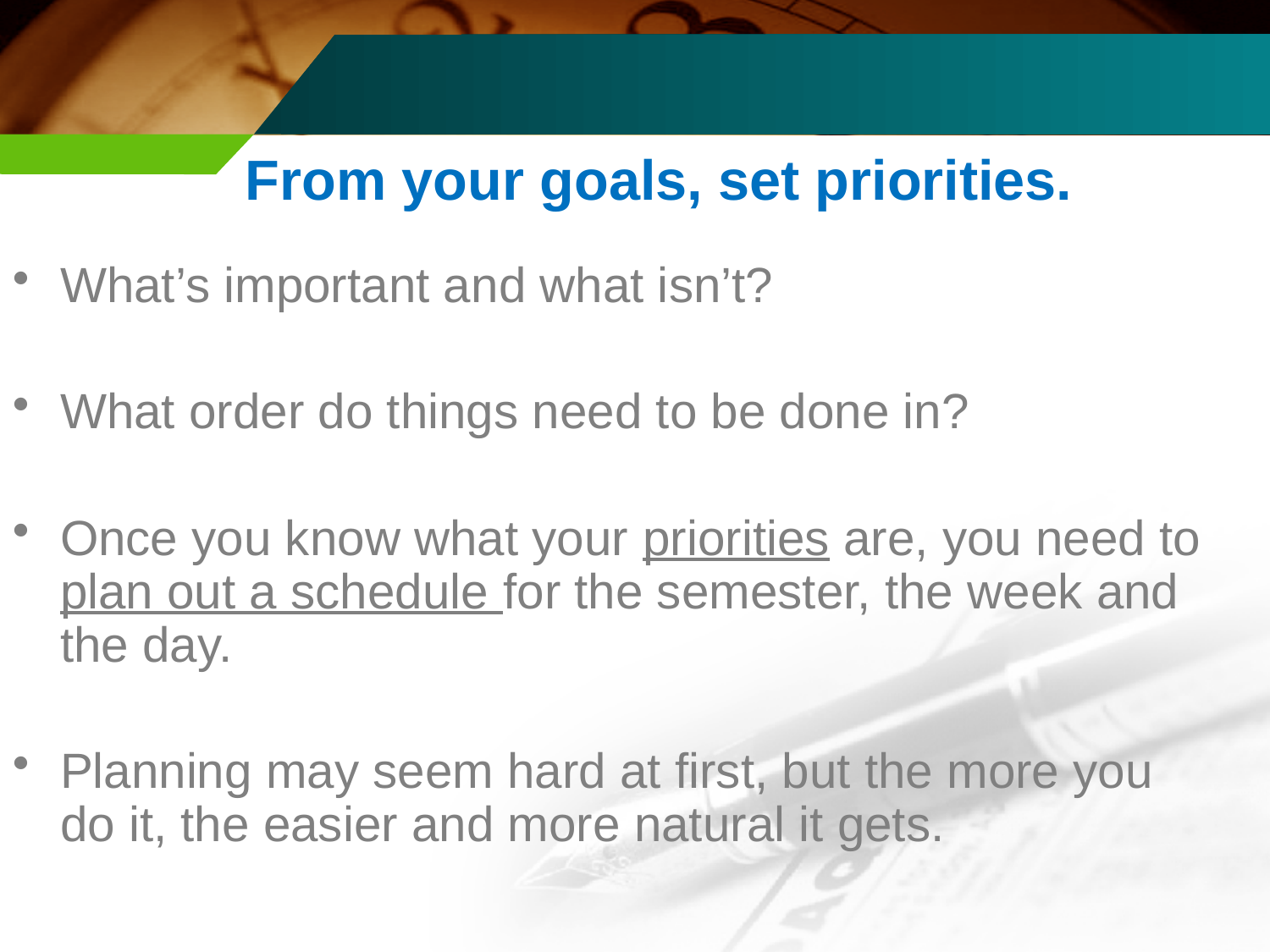

From your goals, set priorities.
What’s important and what isn’t?

What order do things need to be done in?

Once you know what your priorities are, you need to plan out a schedule for the semester, the week and the day.

Planning may seem hard at first, but the more you do it, the easier and more natural it gets.